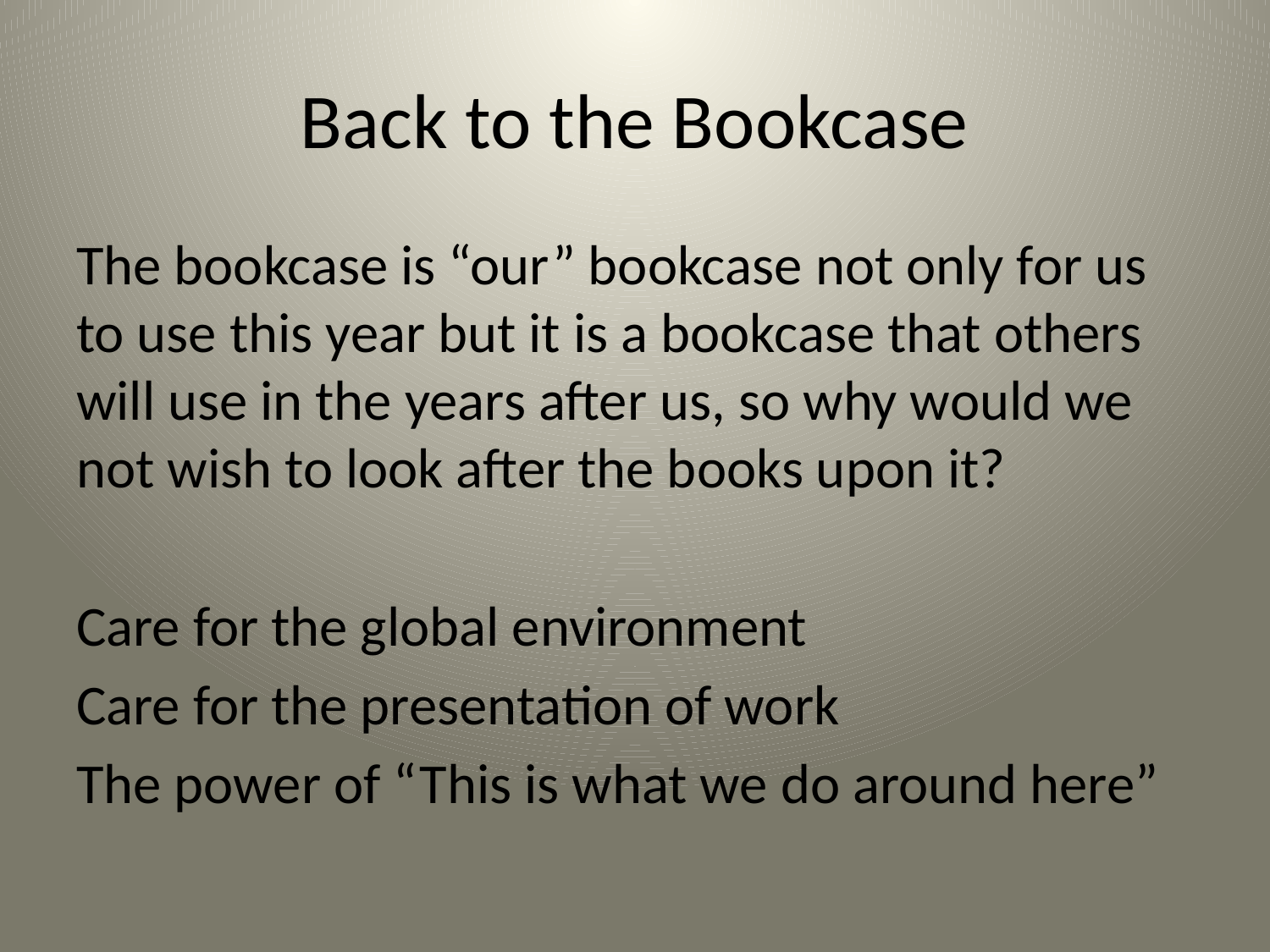

# Back to the Bookcase
The bookcase is “our” bookcase not only for us to use this year but it is a bookcase that others will use in the years after us, so why would we not wish to look after the books upon it?

Care for the global environment
Care for the presentation of work
The power of “This is what we do around here”